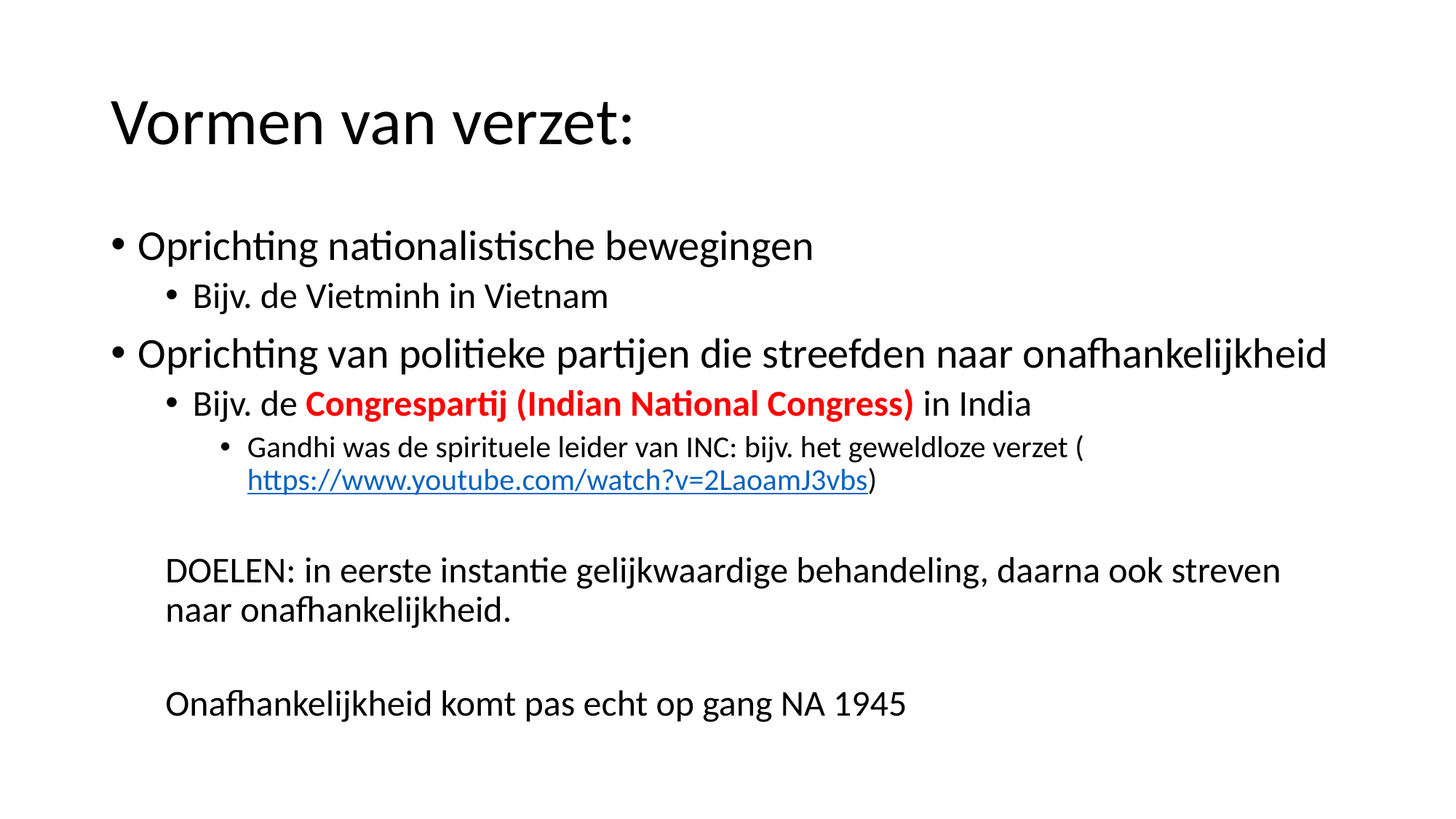

# Vormen van verzet:
Oprichting nationalistische bewegingen
Bijv. de Vietminh in Vietnam
Oprichting van politieke partijen die streefden naar onafhankelijkheid
Bijv. de Congrespartij (Indian National Congress) in India
Gandhi was de spirituele leider van INC: bijv. het geweldloze verzet (https://www.youtube.com/watch?v=2LaoamJ3vbs)

DOELEN: in eerste instantie gelijkwaardige behandeling, daarna ook streven naar onafhankelijkheid.

Onafhankelijkheid komt pas echt op gang NA 1945